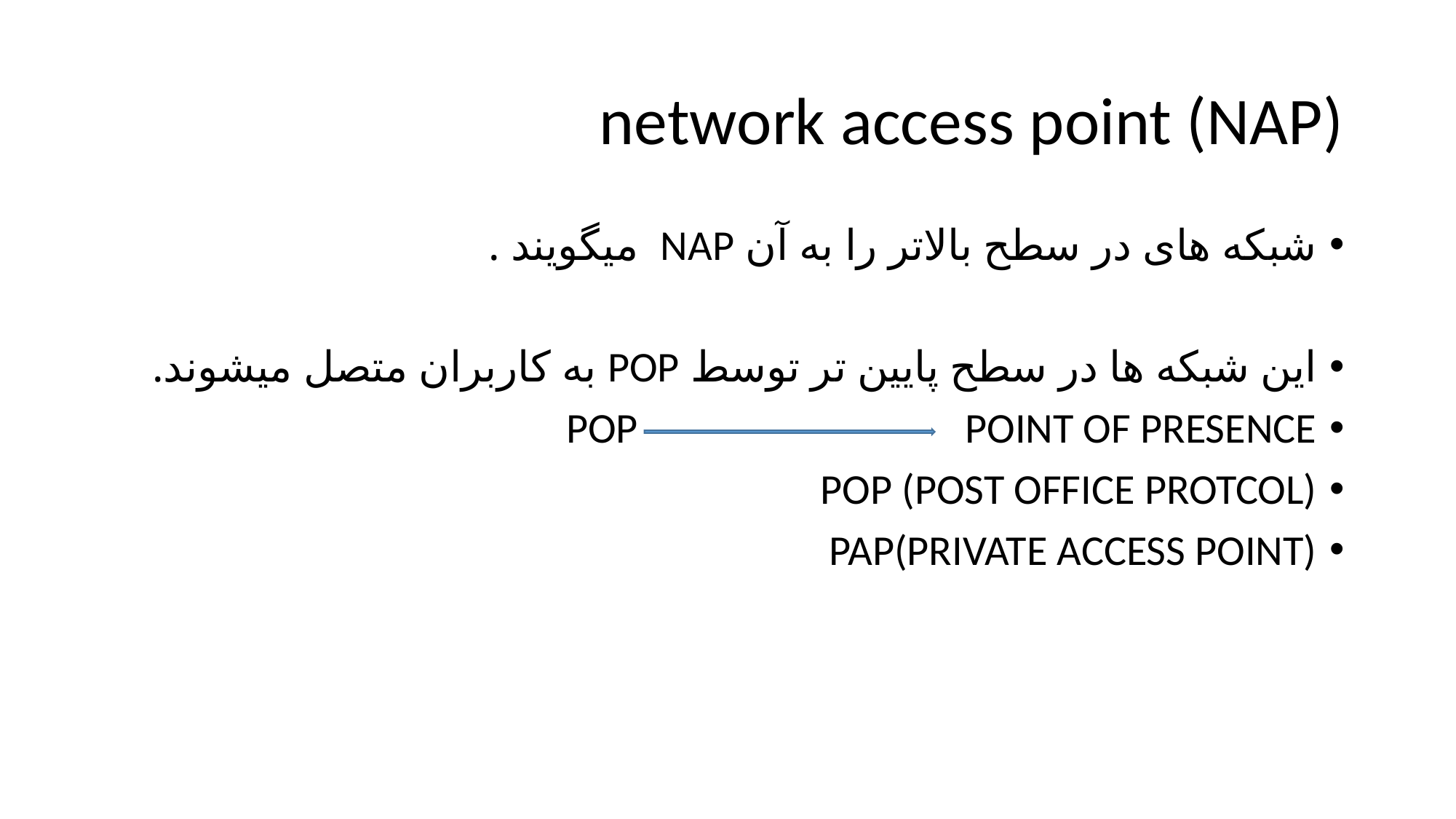

# network access point (NAP)
شبکه های در سطح بالاتر را به آن NAP  میگویند .

این شبکه ها در سطح پایین تر توسط POP به کاربران متصل میشوند.
POP                                  POINT OF PRESENCE
POP (POST OFFICE PROTCOL)
PAP(PRIVATE ACCESS POINT)